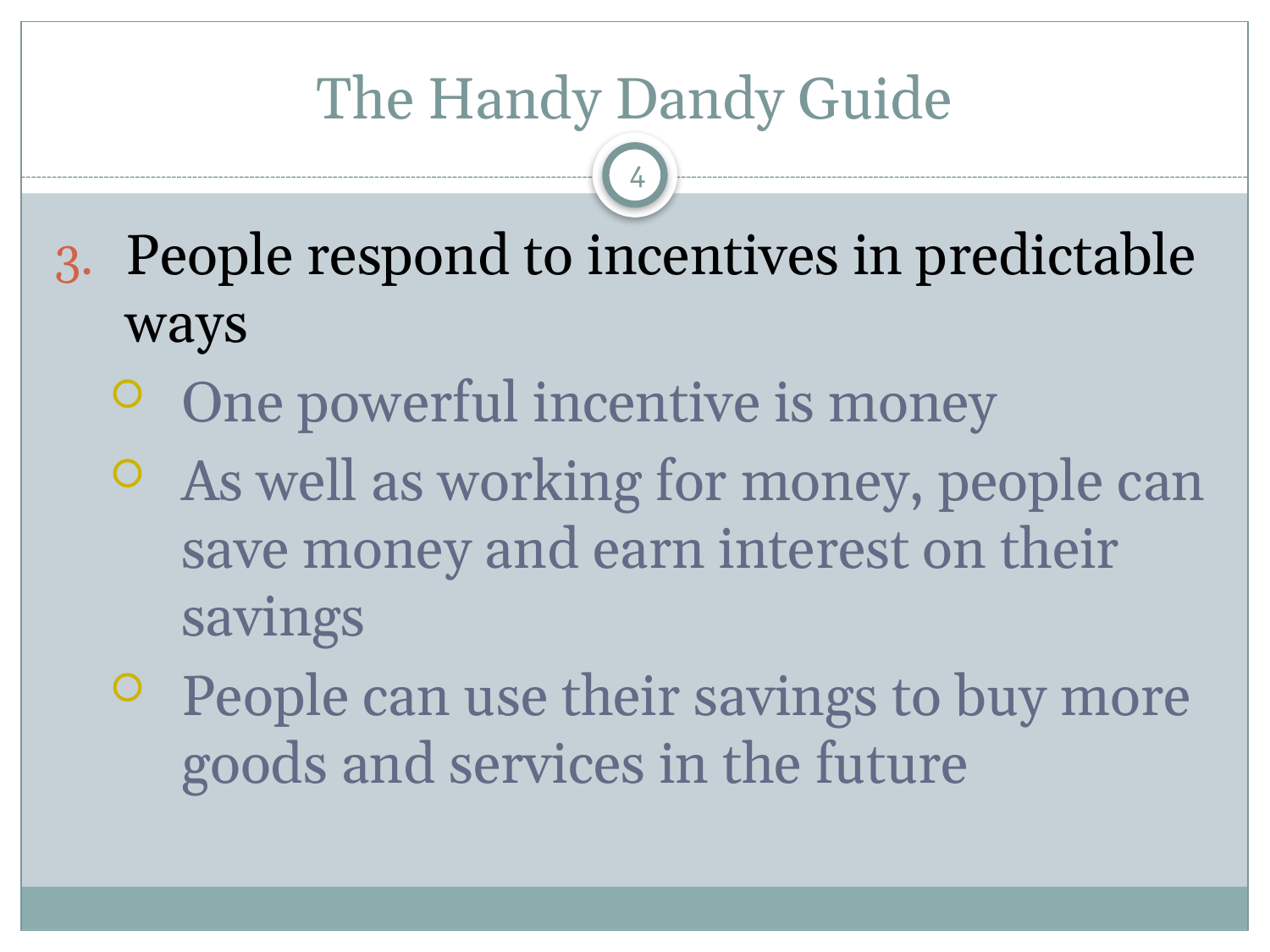

# The Handy Dandy Guide
4
People respond to incentives in predictable ways
One powerful incentive is money
As well as working for money, people can save money and earn interest on their savings
People can use their savings to buy more goods and services in the future